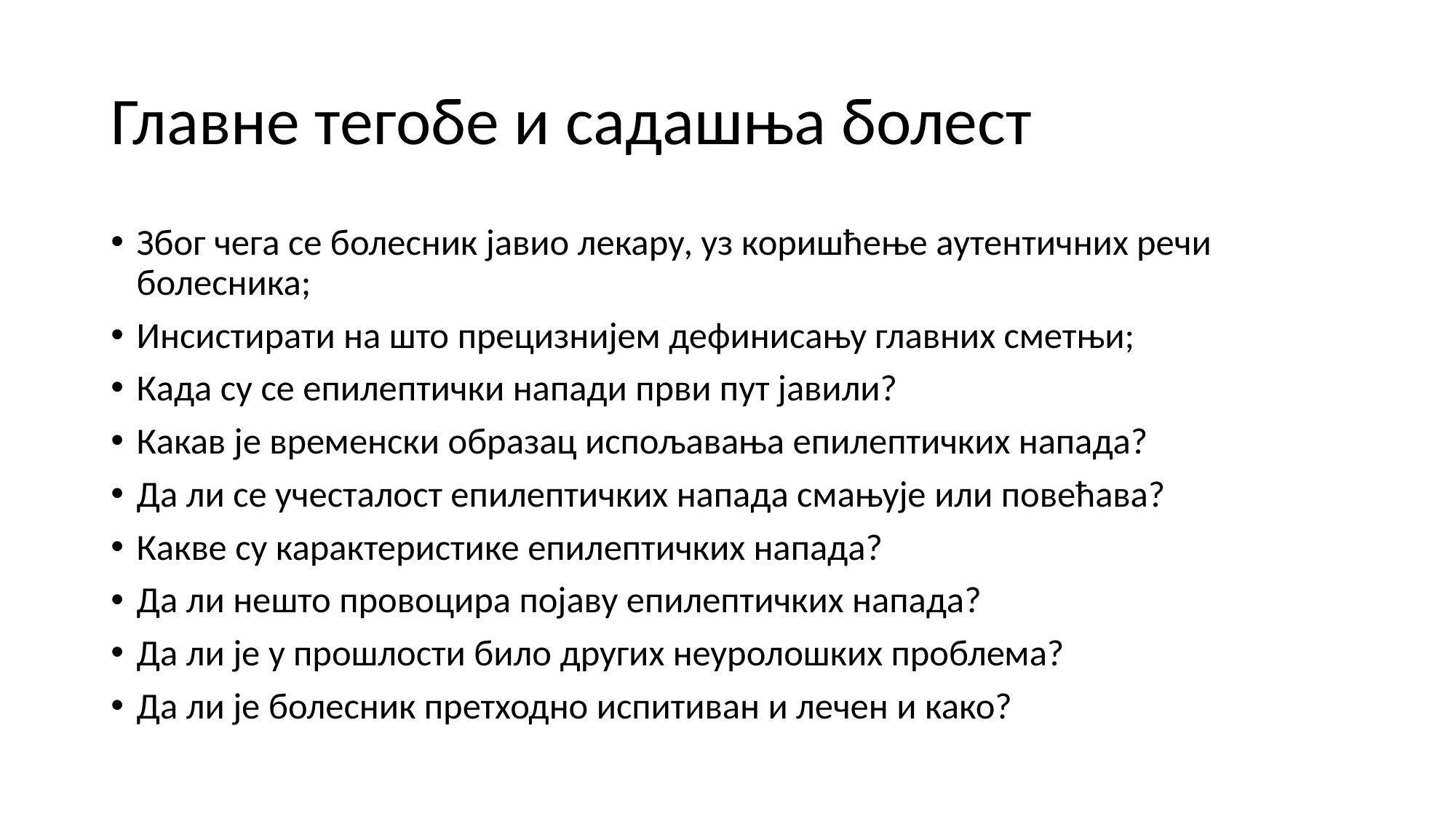

# Главне тегобе и садашња болест
Због чега се болесник јавио лекару, уз коришћење аутентичних речи болесника;
Инсистирати на што прецизнијем дефинисању главних сметњи;
Када су се епилептички напади први пут јавили?
Какав је временски образац испољавања епилептичких напада?
Да ли се учесталост епилептичких напада смањује или повећава?
Какве су карактеристике епилептичких напада?
Да ли нешто провоцира појаву епилептичких напада?
Да ли је у прошлости било других неуролошких проблема?
Да ли је болесник претходно испитиван и лечен и како?